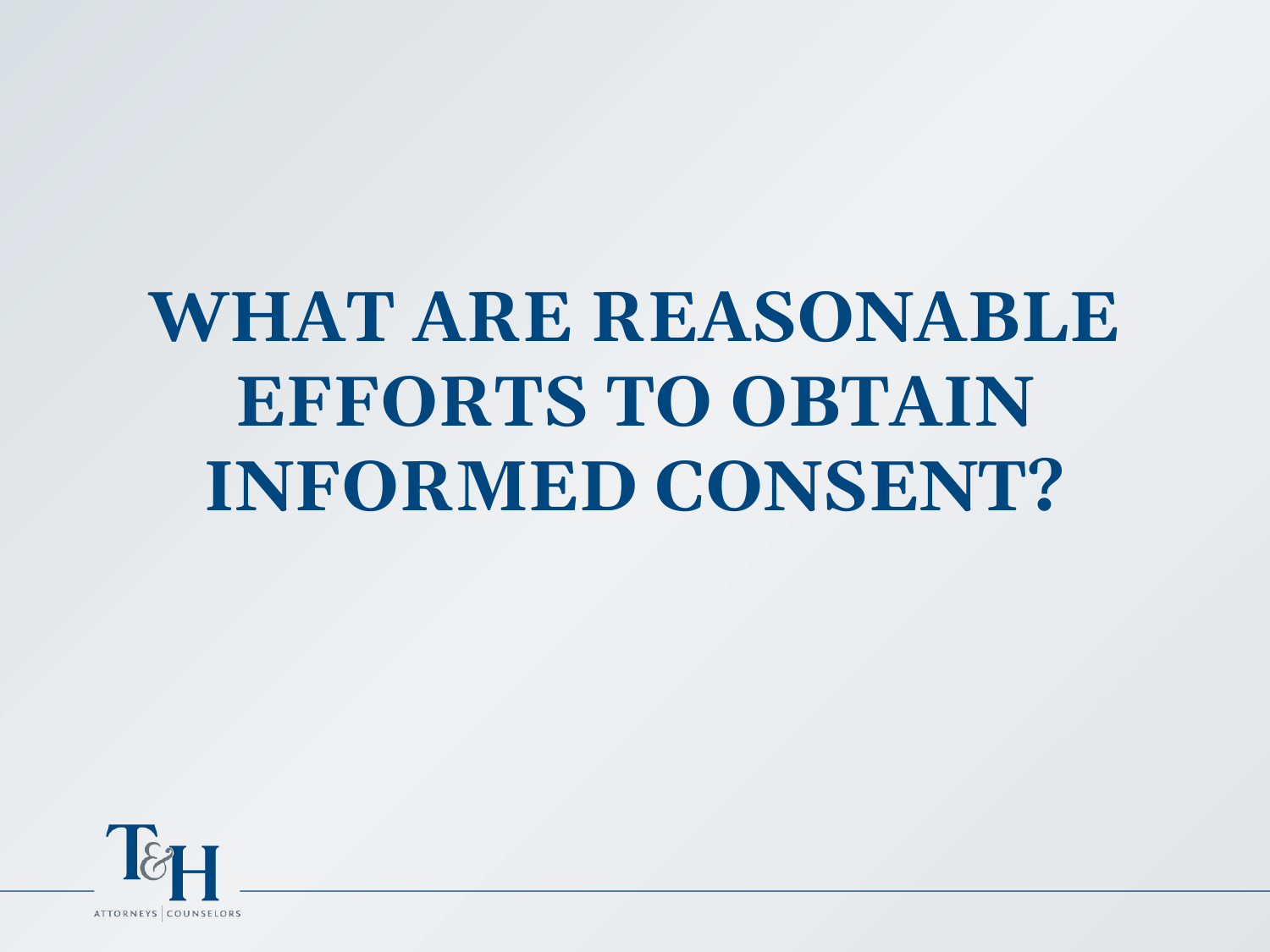

# WHAT are reasonable efforts to obtain INFORMED CONSENT?